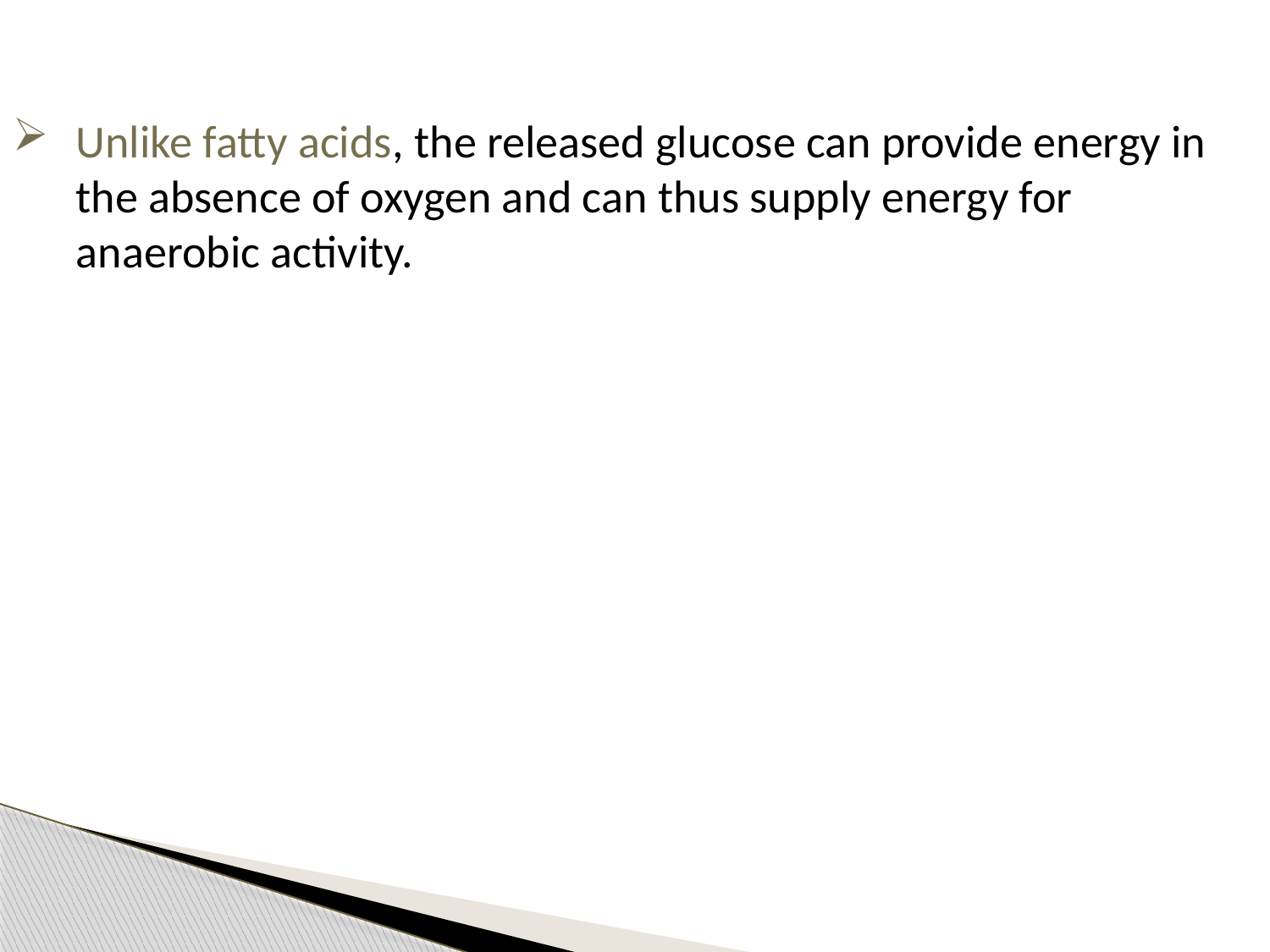

Unlike fatty acids, the released glucose can provide energy in the absence of oxygen and can thus supply energy for anaerobic activity.